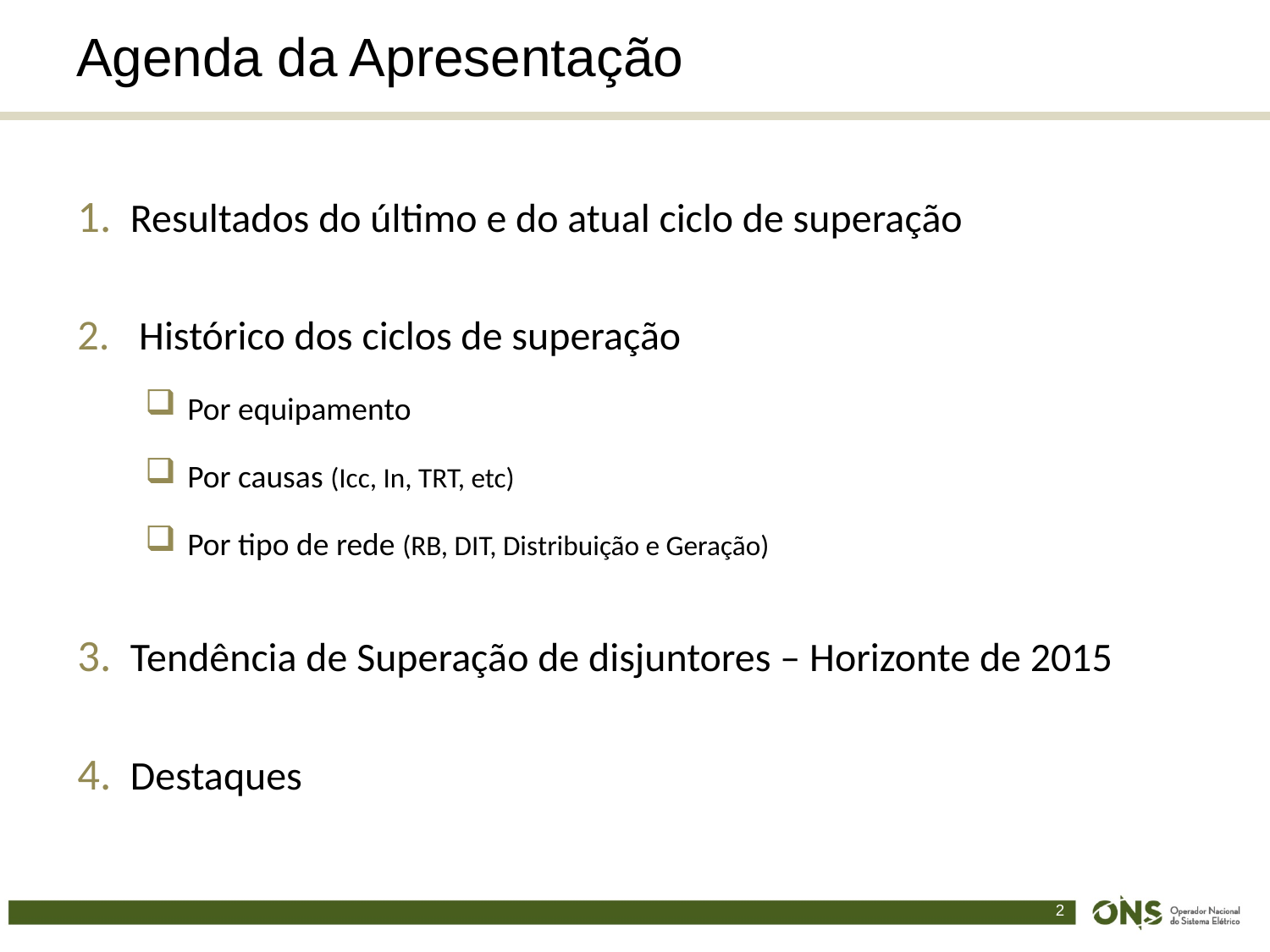

# Agenda da Apresentação
Resultados do último e do atual ciclo de superação
 Histórico dos ciclos de superação
Por equipamento
Por causas (Icc, In, TRT, etc)
Por tipo de rede (RB, DIT, Distribuição e Geração)
Tendência de Superação de disjuntores – Horizonte de 2015
Destaques